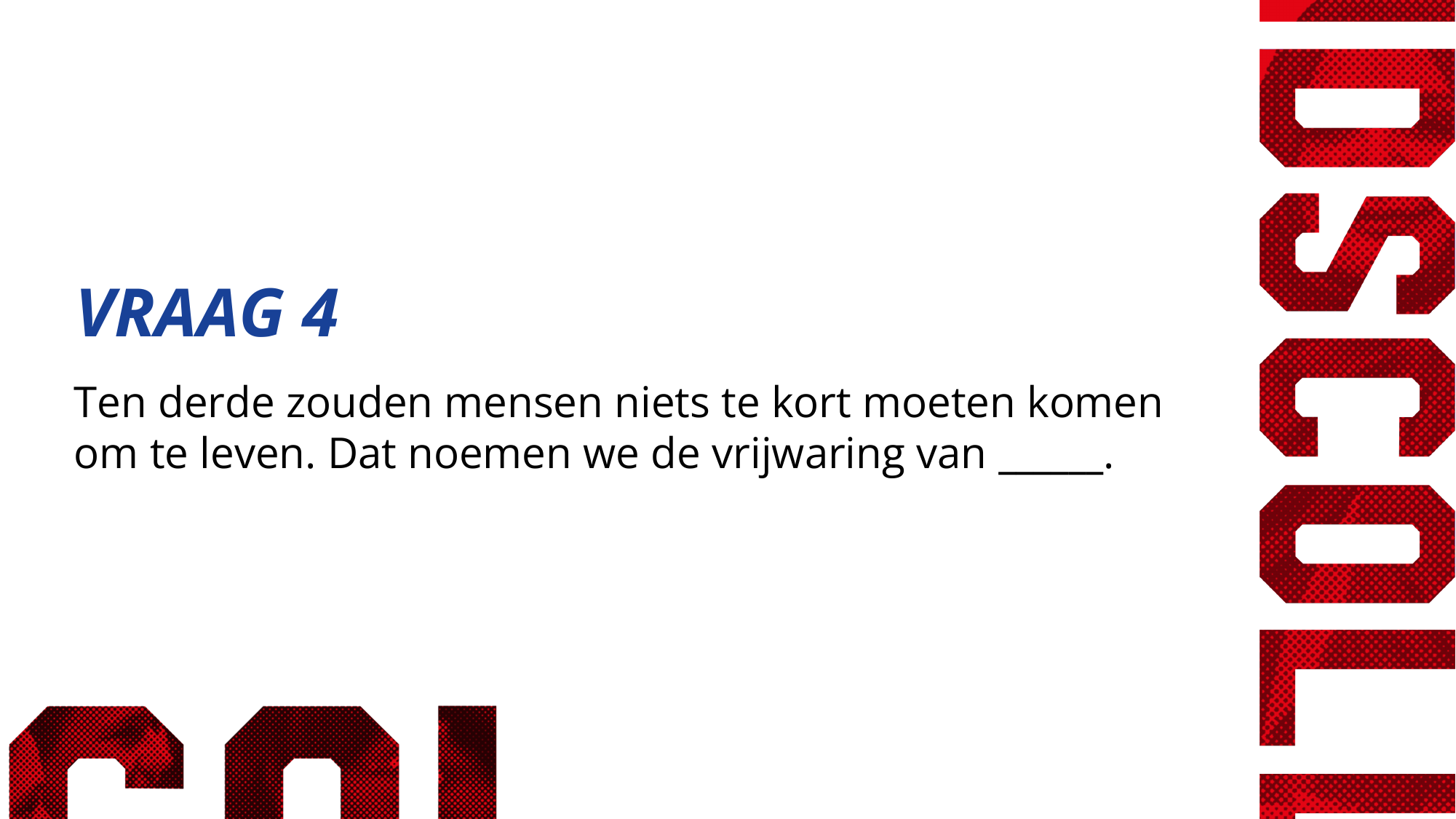

VRAAG 4
Ten derde zouden mensen niets te kort moeten komen om te leven. Dat noemen we de vrijwaring van ______.